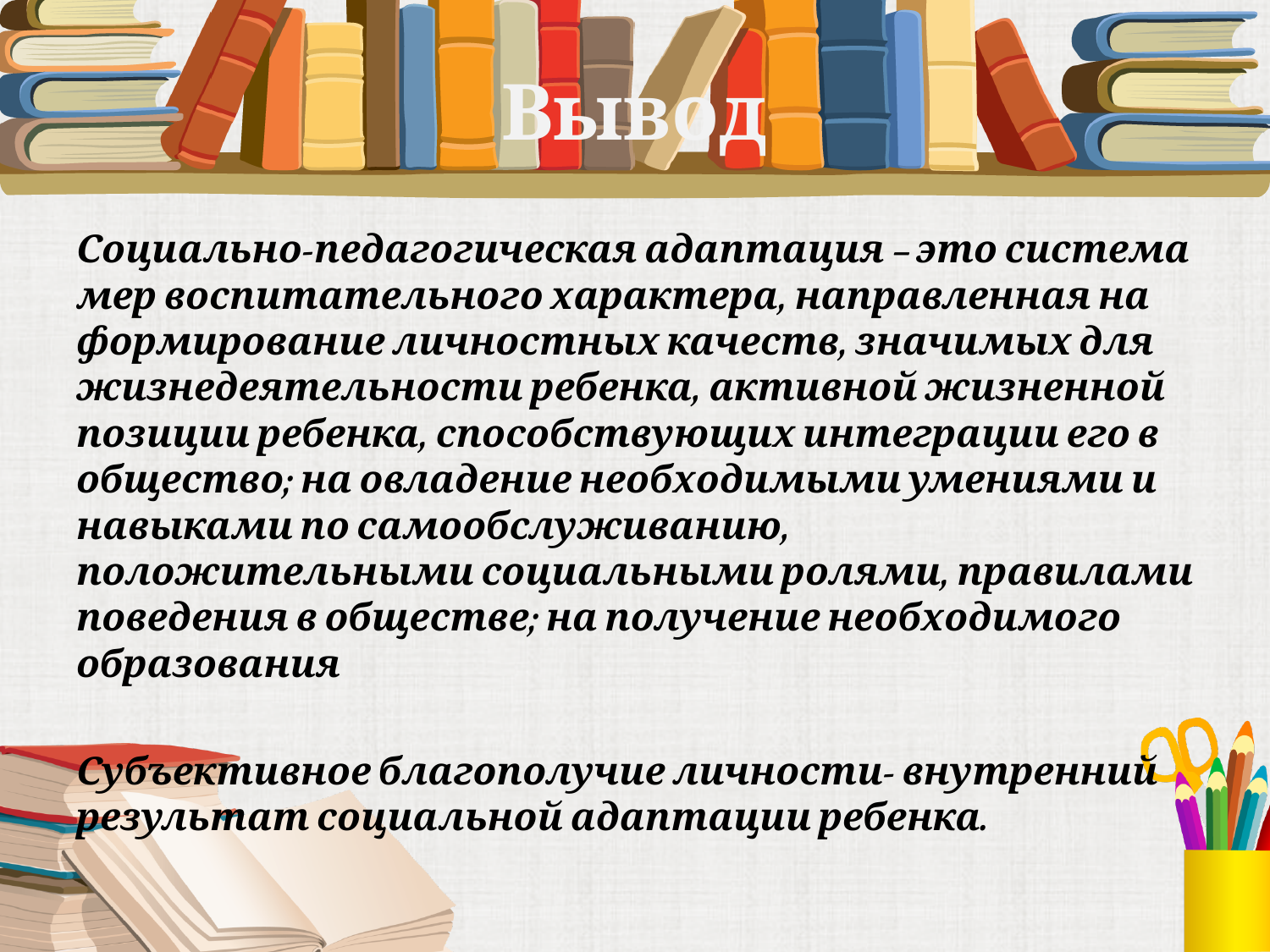

# Вывод
Социально-педагогическая адаптация – это система мер воспитательного характера, направленная на формирование личностных качеств, значимых для жизнедеятельности ребенка, активной жизненной позиции ребенка, способствующих интеграции его в общество; на овладение необходимыми умениями и навыками по самообслуживанию, положительными социальными ролями, правилами поведения в обществе; на получение необходимого образования

Субъективное благополучие личности- внутренний результат социальной адаптации ребенка.